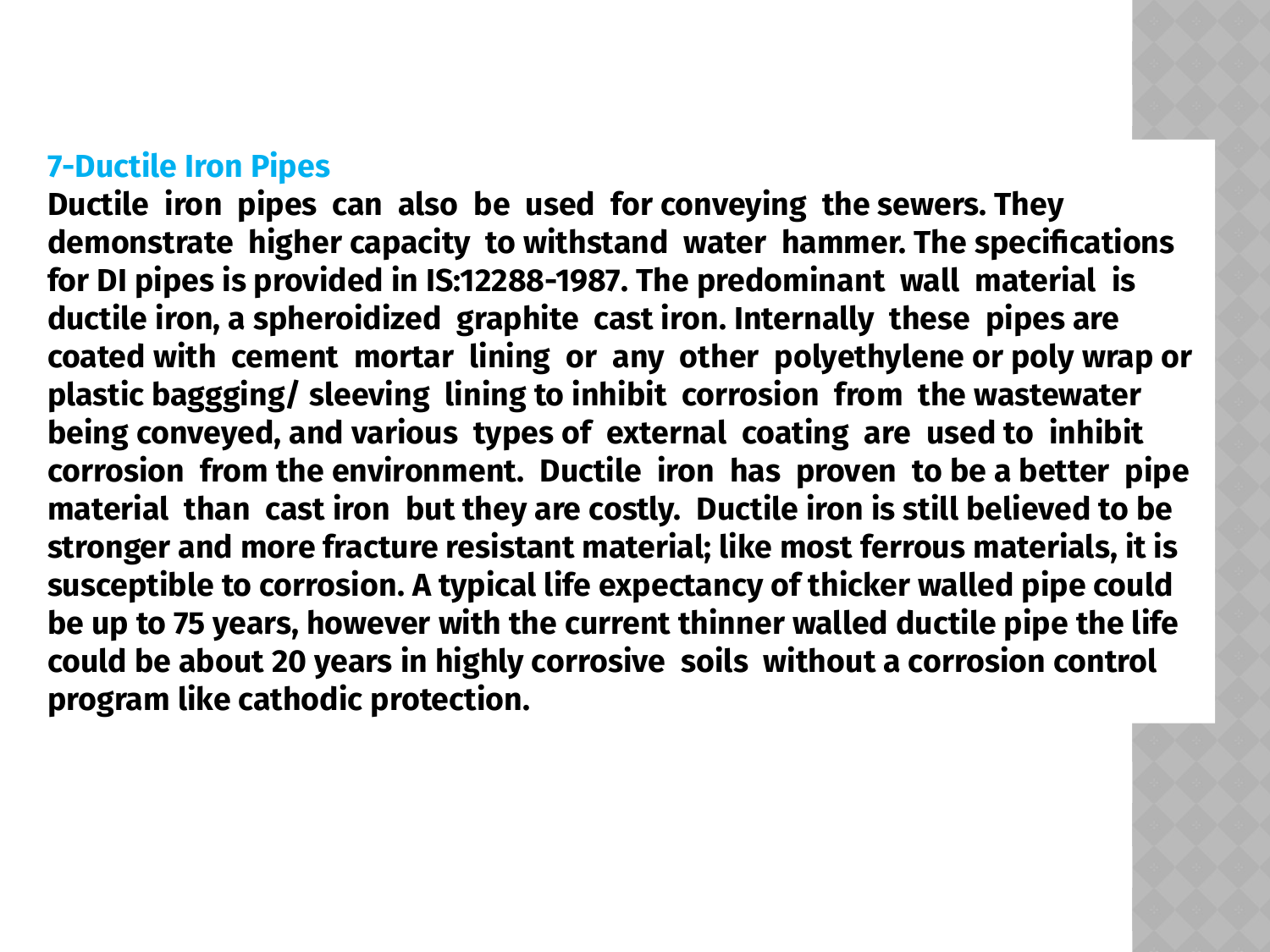

7-Ductile Iron Pipes
Ductile  iron  pipes  can  also  be  used  for conveying  the sewers. They  demonstrate  higher capacity  to withstand  water  hammer. The specifications for DI pipes is provided in IS:12288-1987. The predominant  wall  material  is  ductile iron, a spheroidized  graphite  cast iron. Internally  these  pipes are  coated with  cement  mortar  lining  or  any  other  polyethylene or poly wrap or plastic baggging/ sleeving  lining to inhibit  corrosion  from  the wastewater being conveyed, and various  types of  external  coating  are  used to  inhibit  corrosion  from the environment.  Ductile  iron  has  proven  to be a better  pipe  material  than  cast iron  but they are costly.  Ductile iron is still believed to be stronger and more fracture resistant material; like most ferrous materials, it is susceptible to corrosion. A typical life expectancy of thicker walled pipe could be up to 75 years, however with the current thinner walled ductile pipe the life could be about 20 years in highly corrosive  soils  without a corrosion control program like cathodic protection.